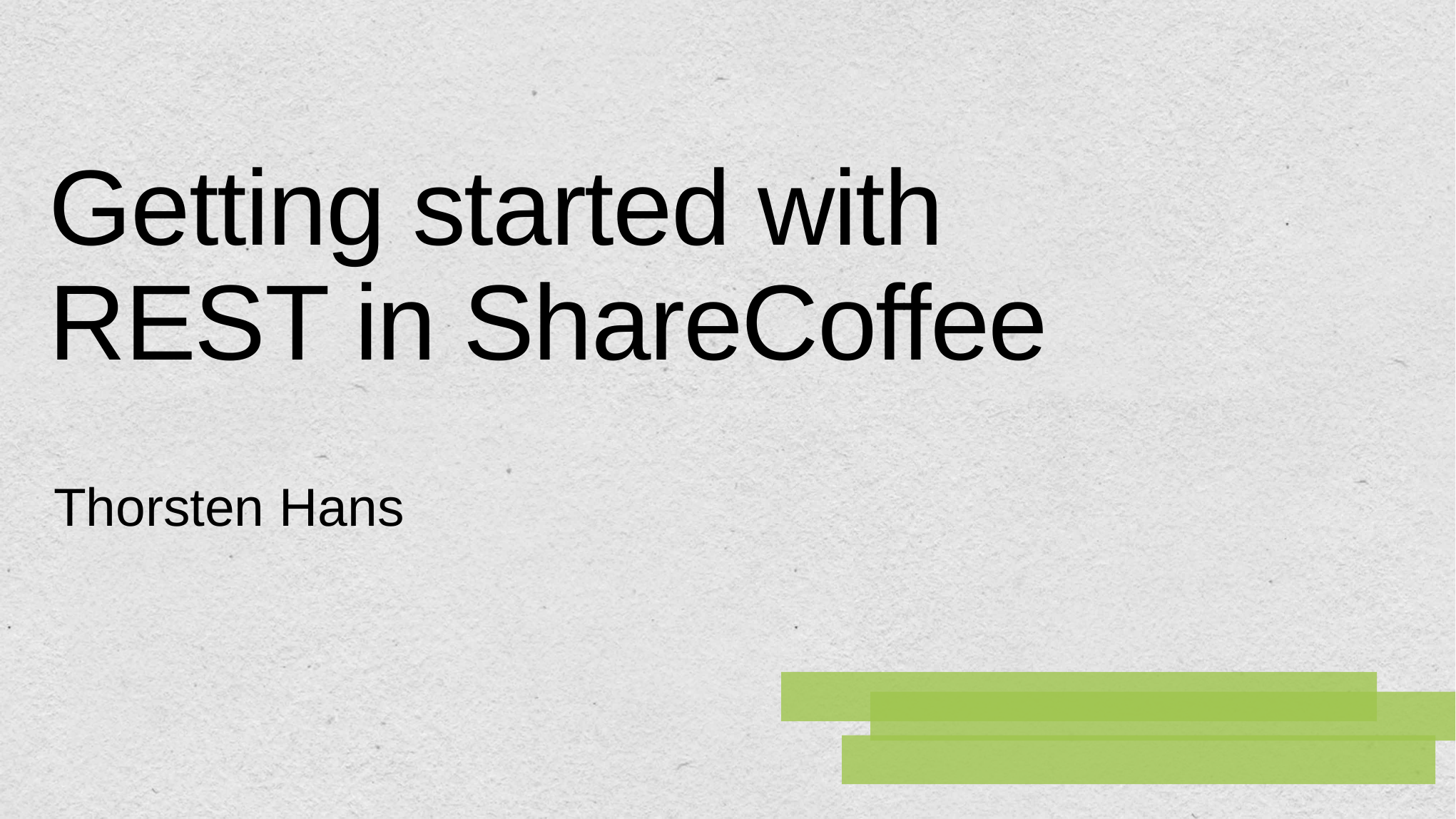

# Getting started with REST in ShareCoffee
Thorsten Hans